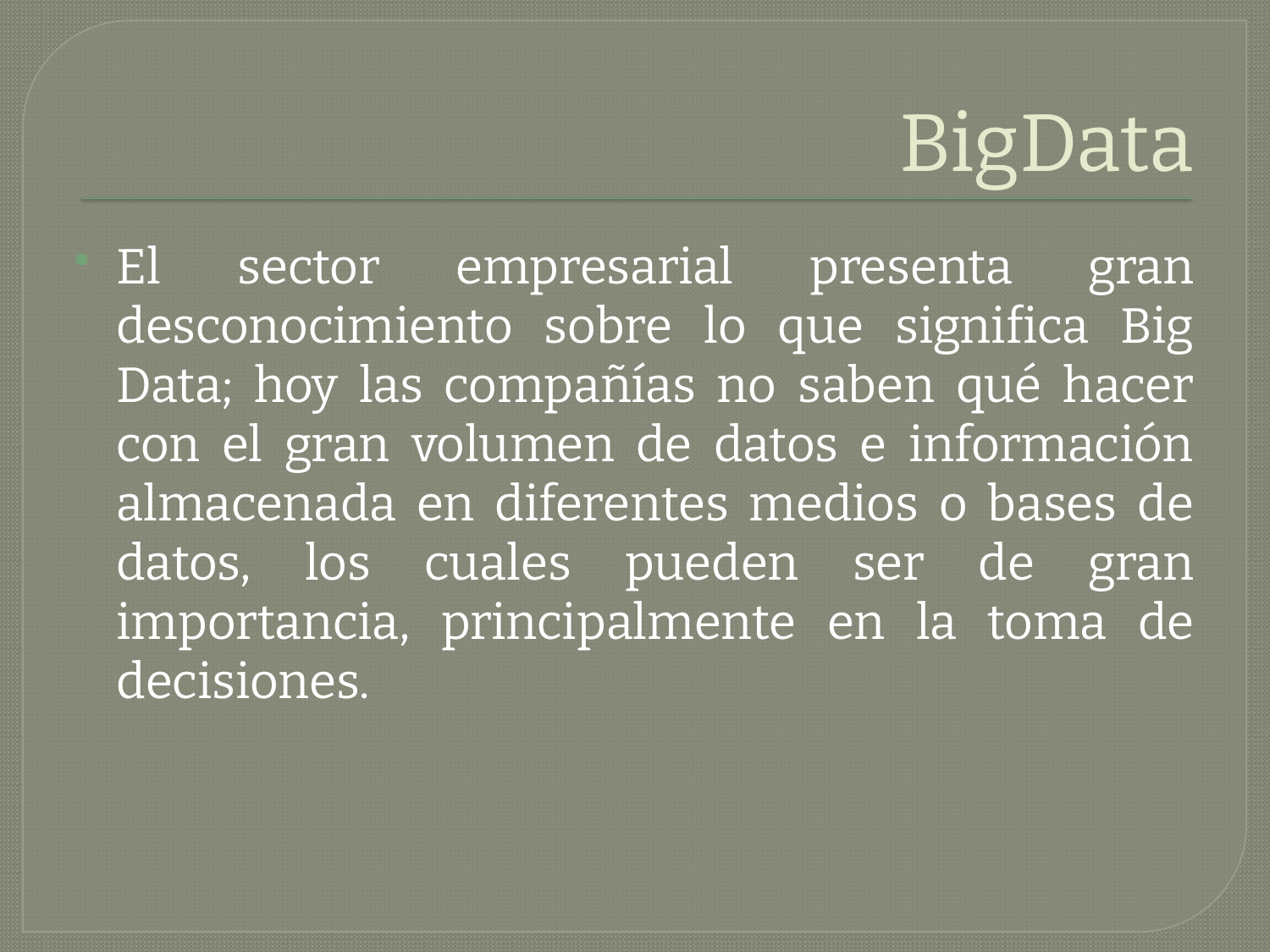

# BigData
El sector empresarial presenta gran desconocimiento sobre lo que significa Big Data; hoy las compañías no saben qué hacer con el gran volumen de datos e información almacenada en diferentes medios o bases de datos, los cuales pueden ser de gran importancia, principalmente en la toma de decisiones.